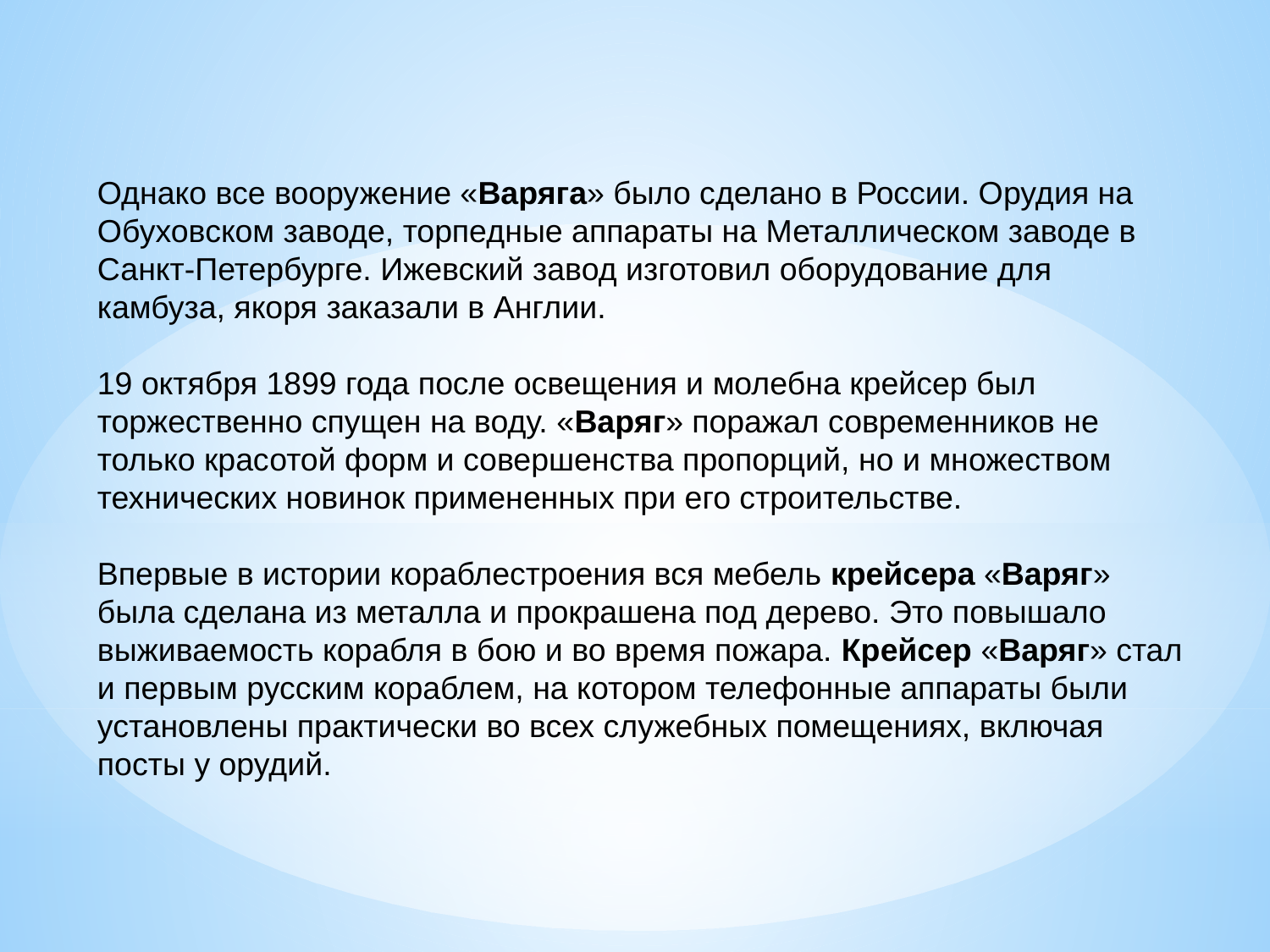

Однако все вооружение «Варяга» было сделано в России. Орудия на Обуховском заводе, торпедные аппараты на Металлическом заводе в Санкт-Петербурге. Ижевский завод изготовил оборудование для камбуза, якоря заказали в Англии.
19 октября 1899 года после освещения и молебна крейсер был торжественно спущен на воду. «Варяг» поражал современников не только красотой форм и совершенства пропорций, но и множеством технических новинок примененных при его строительстве.

Впервые в истории кораблестроения вся мебель крейсера «Варяг» была сделана из металла и прокрашена под дерево. Это повышало выживаемость корабля в бою и во время пожара. Крейсер «Варяг» стал и первым русским кораблем, на котором телефонные аппараты были установлены практически во всех служебных помещениях, включая посты у орудий.